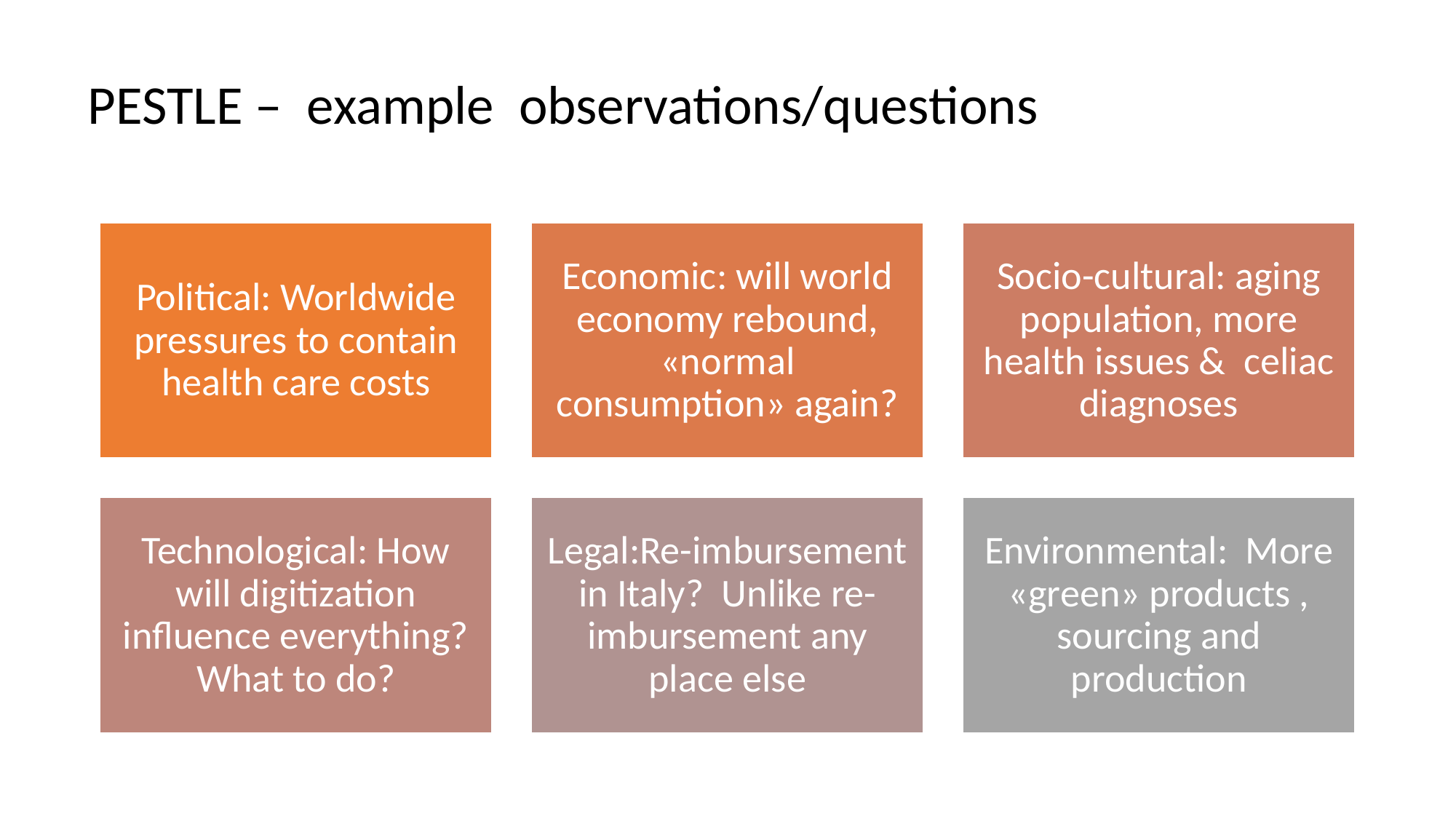

# PESTLE –  example  observations/questions
Political: Worldwide pressures to contain health care costs
Economic: will world economy rebound, «normal consumption» again?
Socio-cultural: aging population, more health issues &  celiac diagnoses
Technological: How will digitization influence everything? What to do?
Legal:Re-imbursement in Italy?  Unlike re-imbursement any place else
Environmental:  More «green» products , sourcing and production